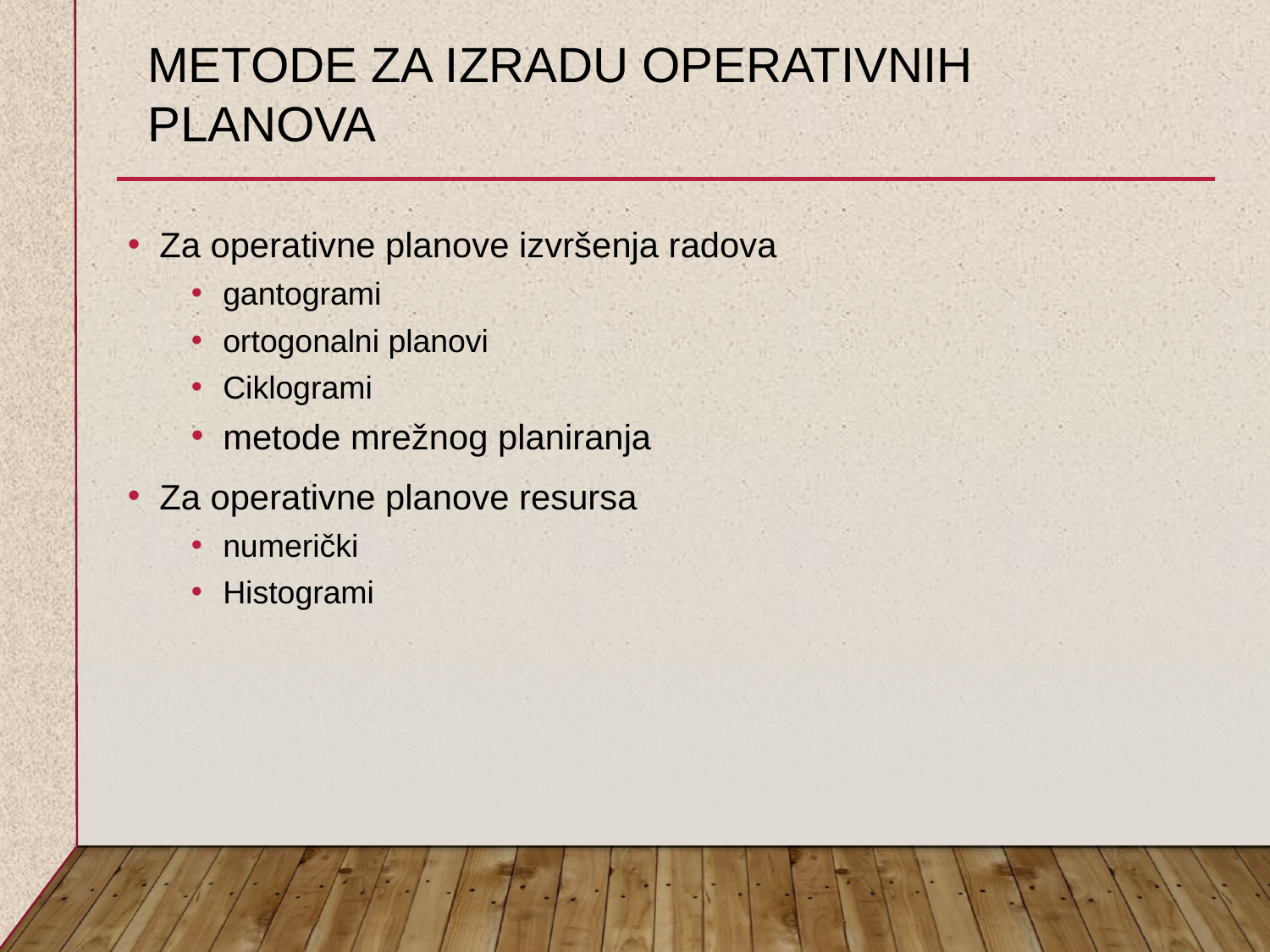

# METODE ZA IZRADU OPERATIVNIH PLANOVA
Za operativne planove izvršenja radova
gantogrami
ortogonalni planovi
Ciklogrami
metode mrežnog planiranja
Za operativne planove resursa
numerički
Histogrami